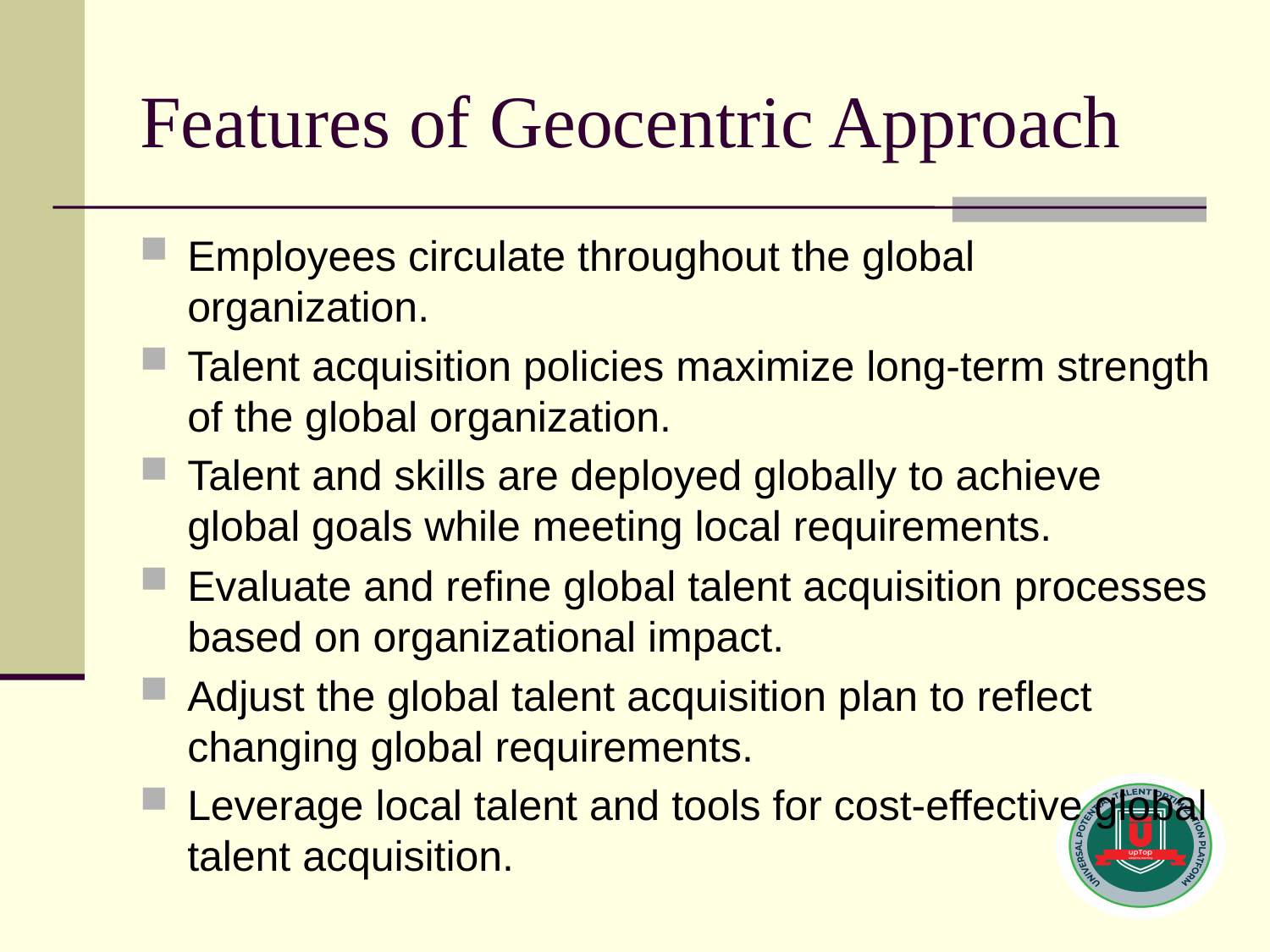

# Features of Geocentric Approach
Employees circulate throughout the global organization.
Talent acquisition policies maximize long-term strength of the global organization.
Talent and skills are deployed globally to achieve global goals while meeting local requirements.
Evaluate and refine global talent acquisition processes based on organizational impact.
Adjust the global talent acquisition plan to reflect changing global requirements.
Leverage local talent and tools for cost-effective global talent acquisition.